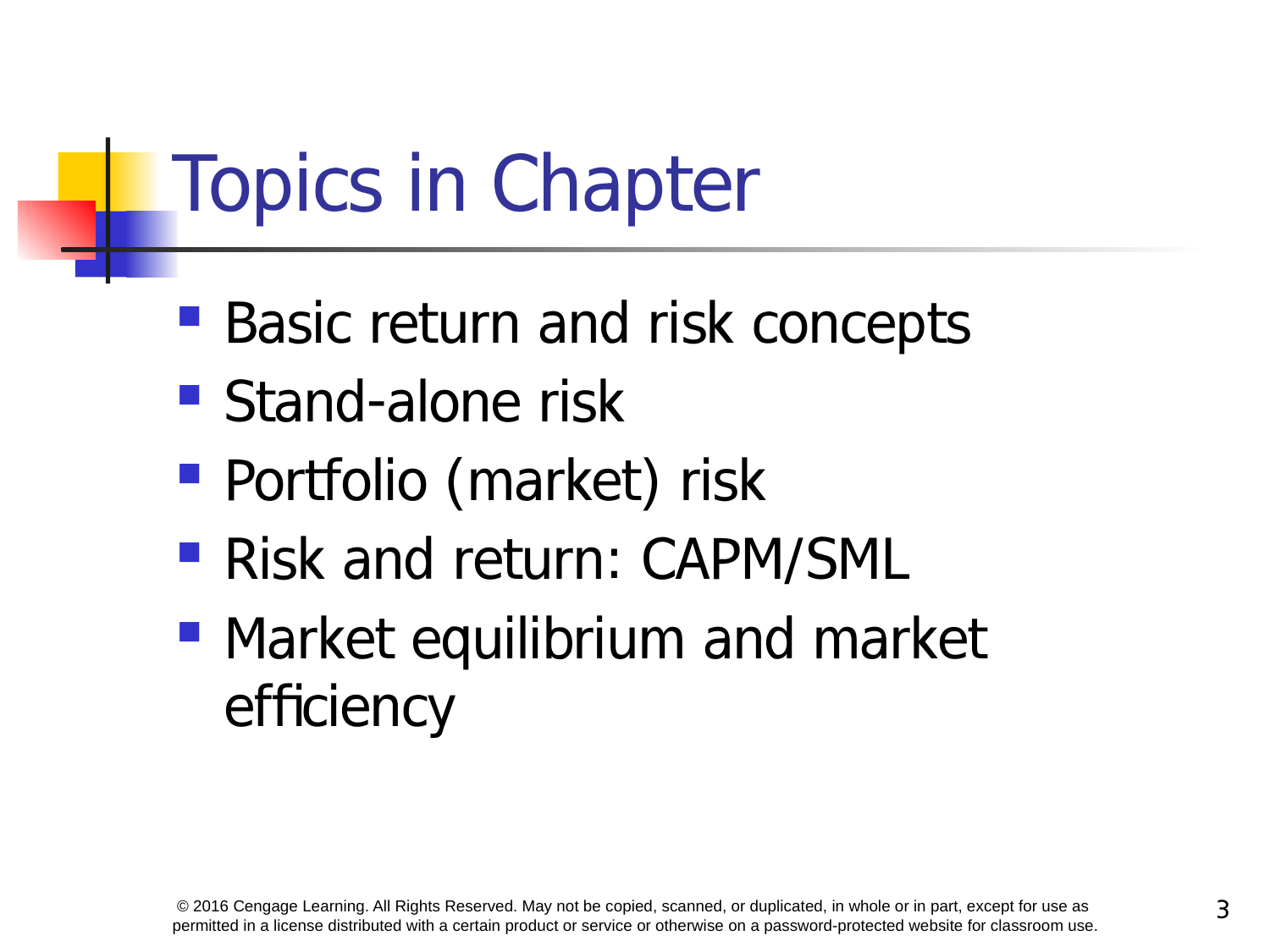

# Topics in Chapter
Basic return and risk concepts
Stand-alone risk
Portfolio (market) risk
Risk and return: CAPM/SML
Market equilibrium and market efficiency
3